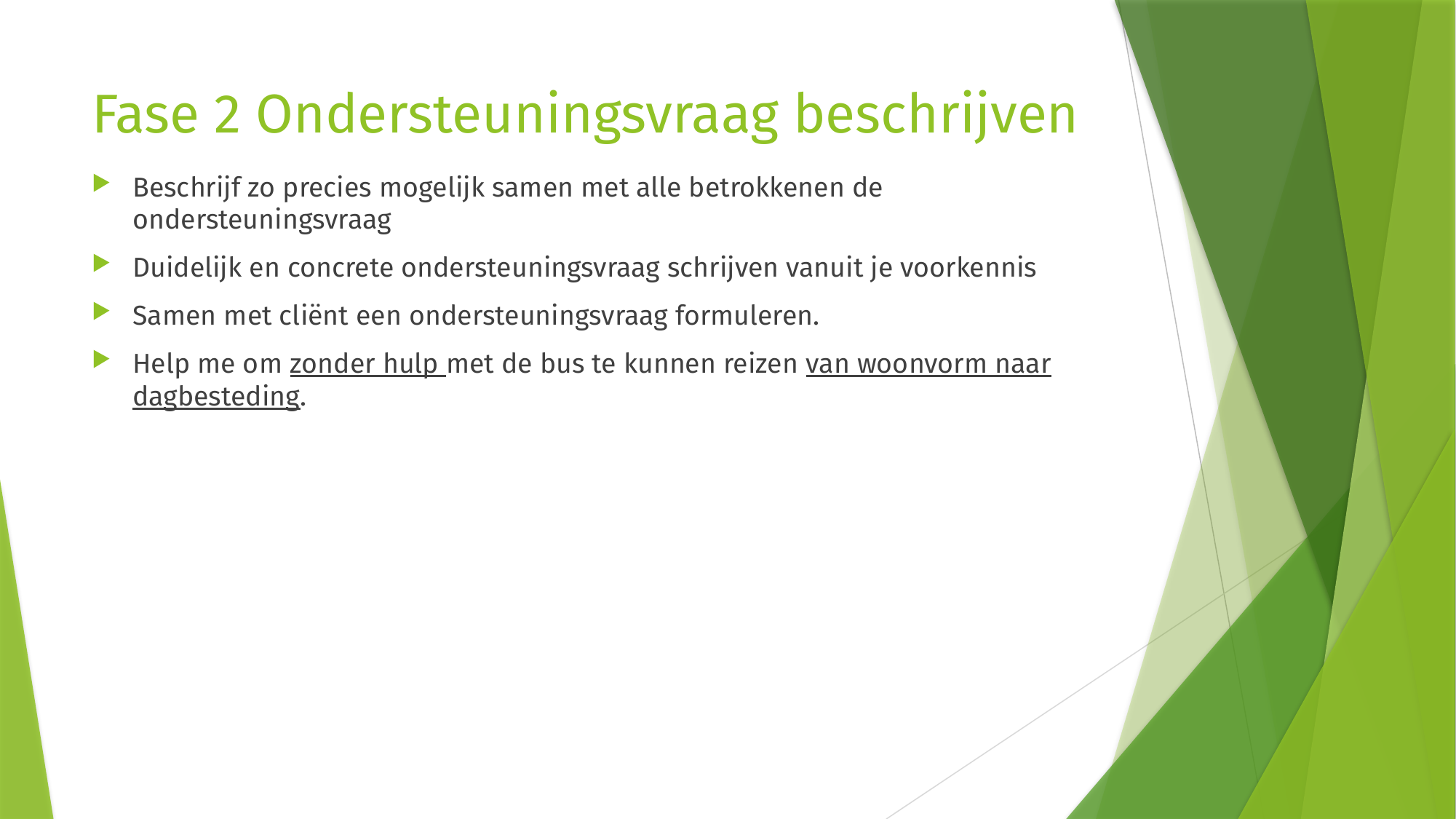

# Fase 2 Ondersteuningsvraag beschrijven
Beschrijf zo precies mogelijk samen met alle betrokkenen de ondersteuningsvraag
Duidelijk en concrete ondersteuningsvraag schrijven vanuit je voorkennis
Samen met cliënt een ondersteuningsvraag formuleren.
Help me om zonder hulp met de bus te kunnen reizen van woonvorm naar dagbesteding.